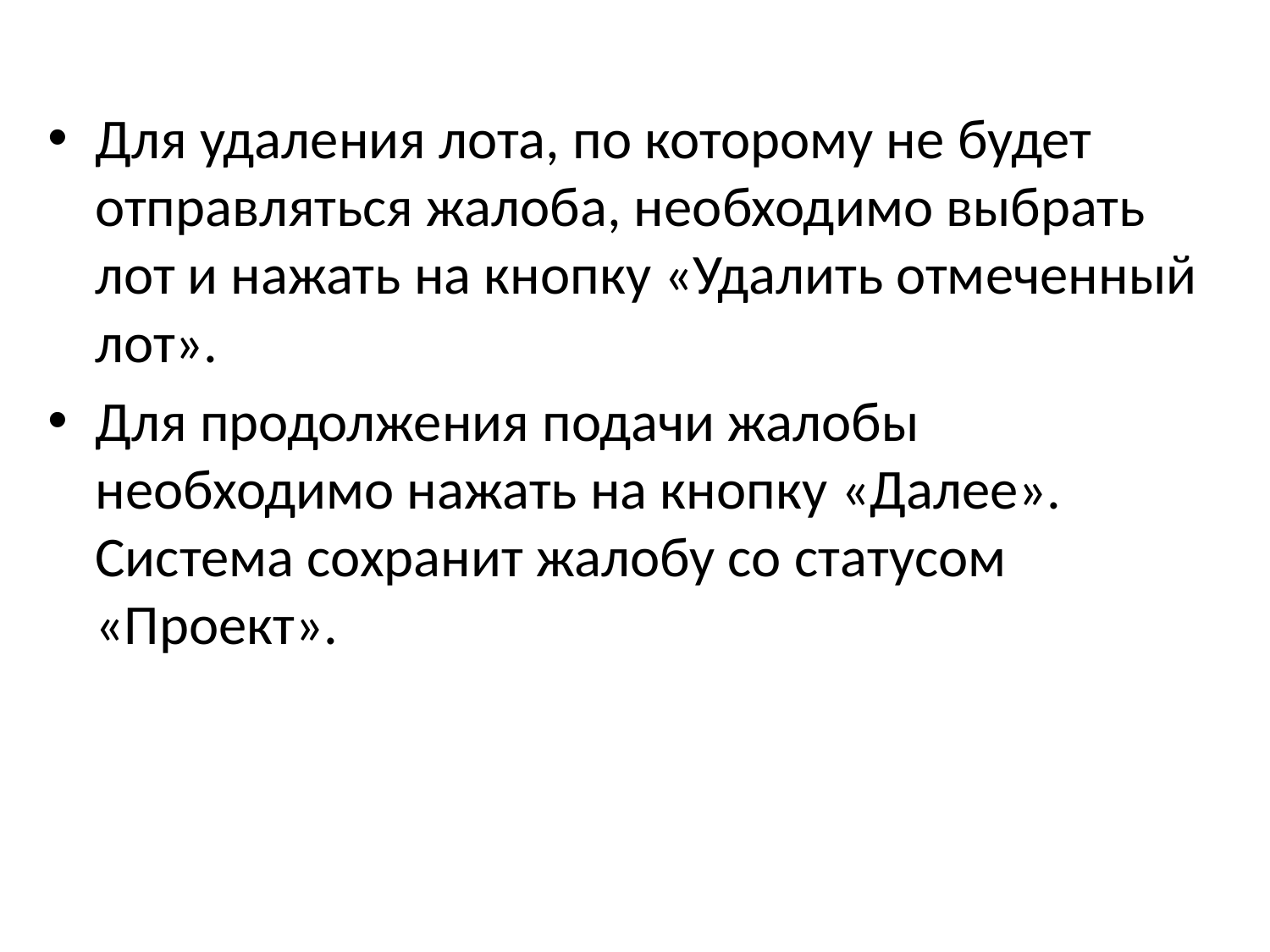

Для удаления лота, по которому не будет отправляться жалоба, необходимо выбрать лот и нажать на кнопку «Удалить отмеченный лот».
Для продолжения подачи жалобы необходимо нажать на кнопку «Далее». Система сохранит жалобу со статусом «Проект».